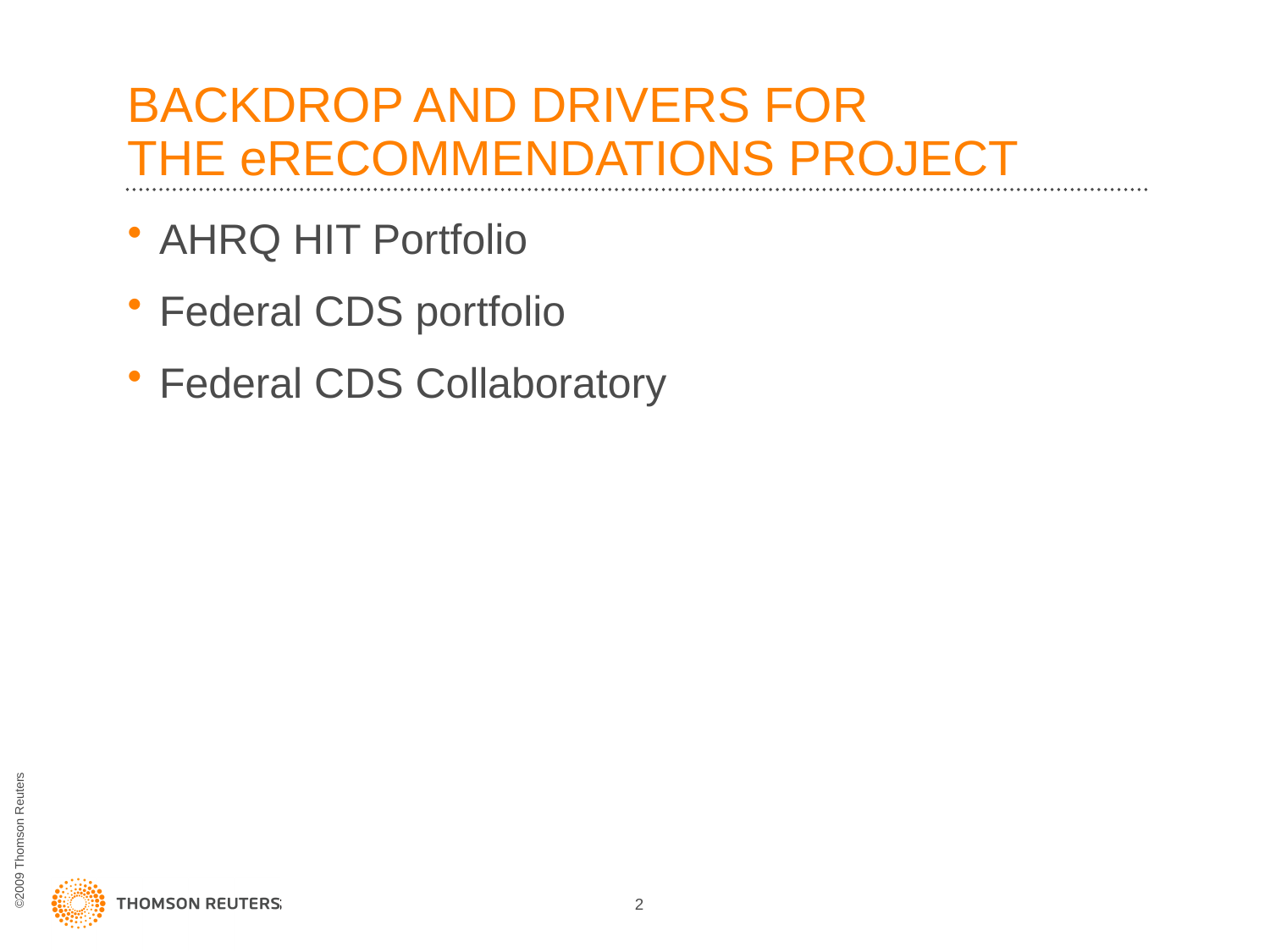

# BACKDROP AND DRIVERS FOR THE eRECOMMENDATIONS PROJECT
AHRQ HIT Portfolio
Federal CDS portfolio
Federal CDS Collaboratory
2